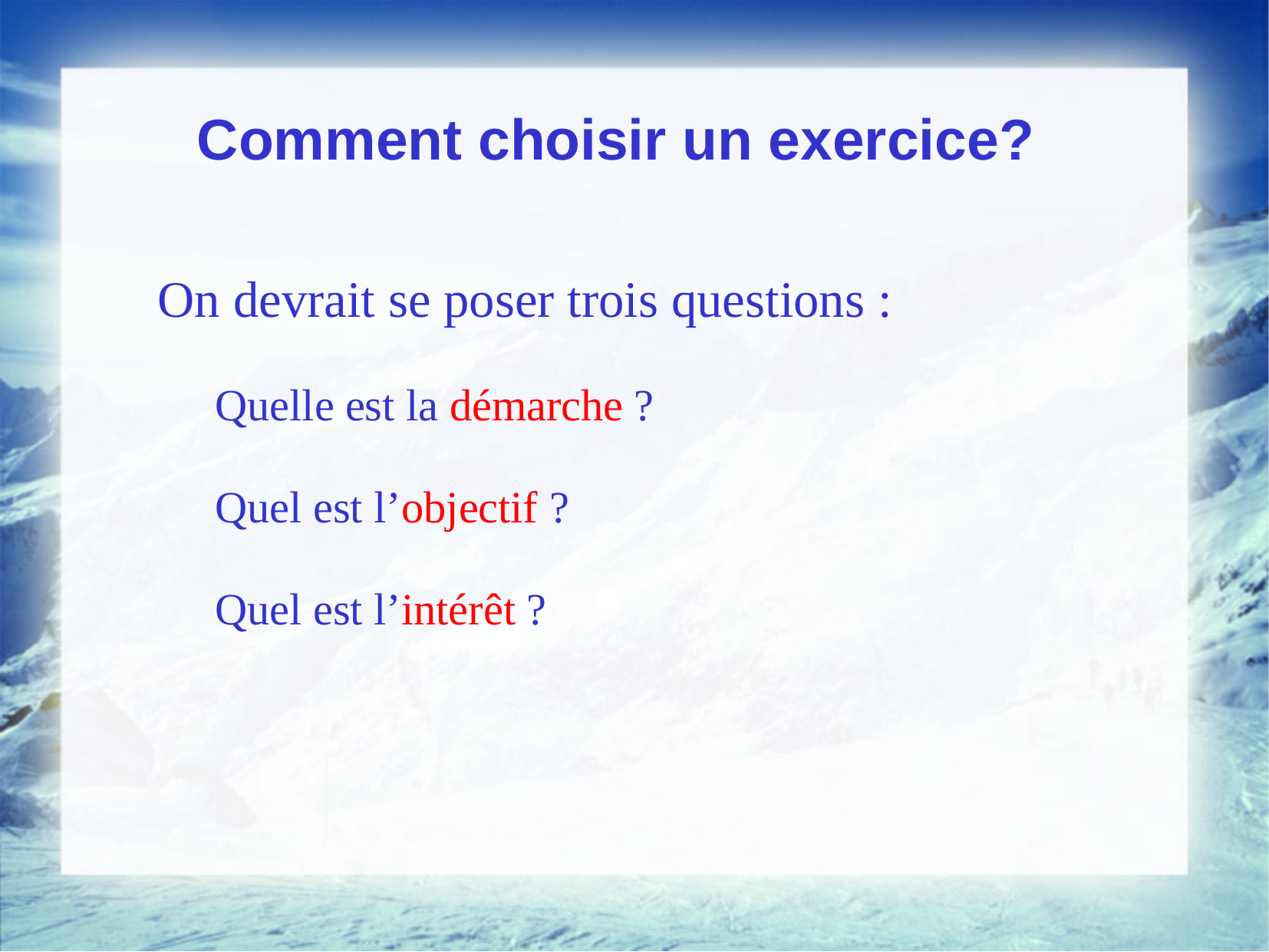

Comment choisir un exercice?
On devrait se poser trois questions :

Quelle est la démarche ?

Quel est l’objectif ?

Quel est l’intérêt ?